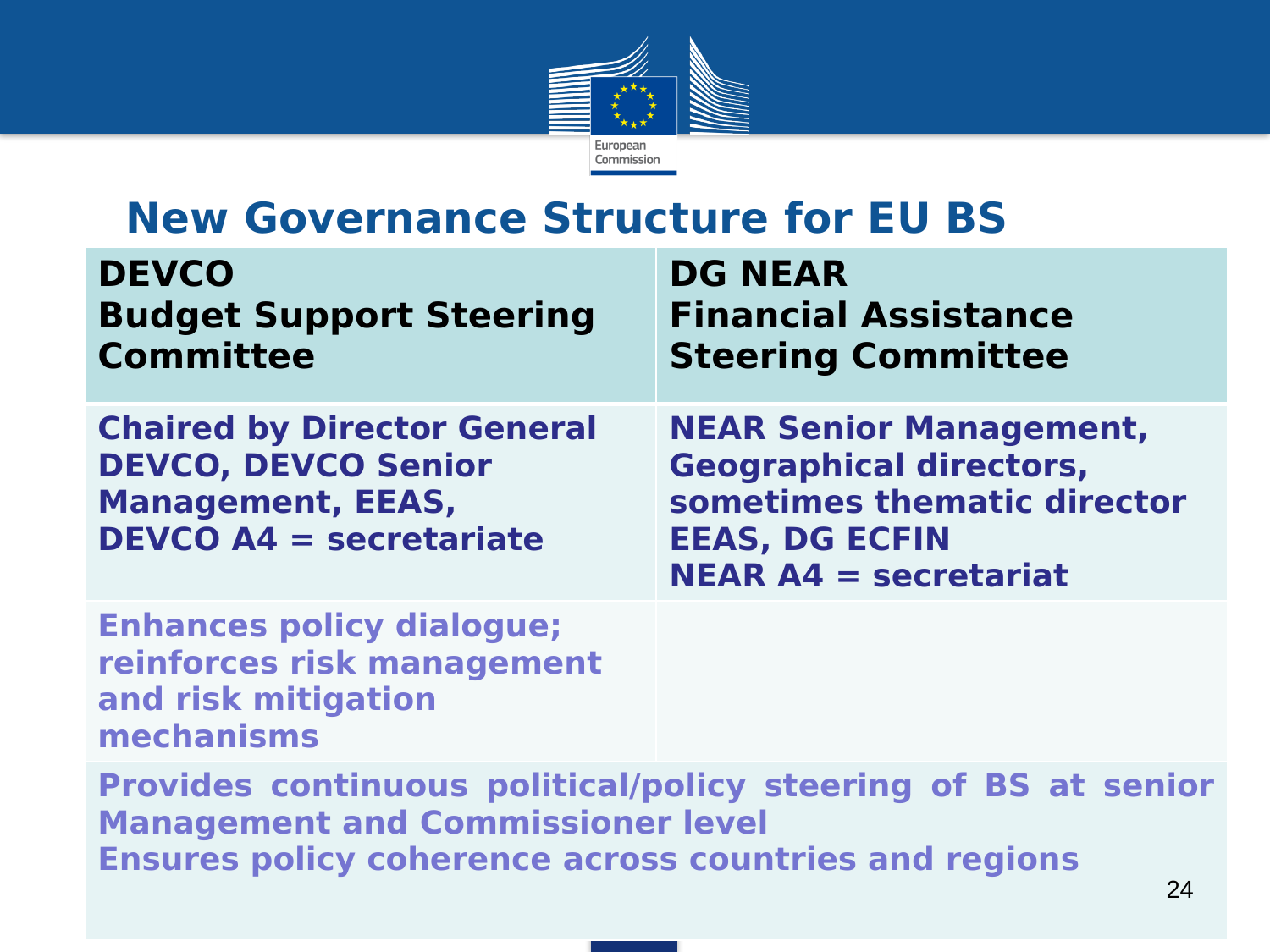

# New Governance Structure for EU BS
| DEVCO Budget Support Steering Committee | DG NEAR Financial Assistance Steering Committee |
| --- | --- |
| Chaired by Director General DEVCO, DEVCO Senior Management, EEAS, DEVCO A4 = secretariate | NEAR Senior Management, Geographical directors, sometimes thematic director EEAS, DG ECFIN NEAR A4 = secretariat |
| Enhances policy dialogue; reinforces risk management and risk mitigation mechanisms |  |
| Provides continuous political/policy steering of BS at senior Management and Commissioner level Ensures policy coherence across countries and regions |  |
24